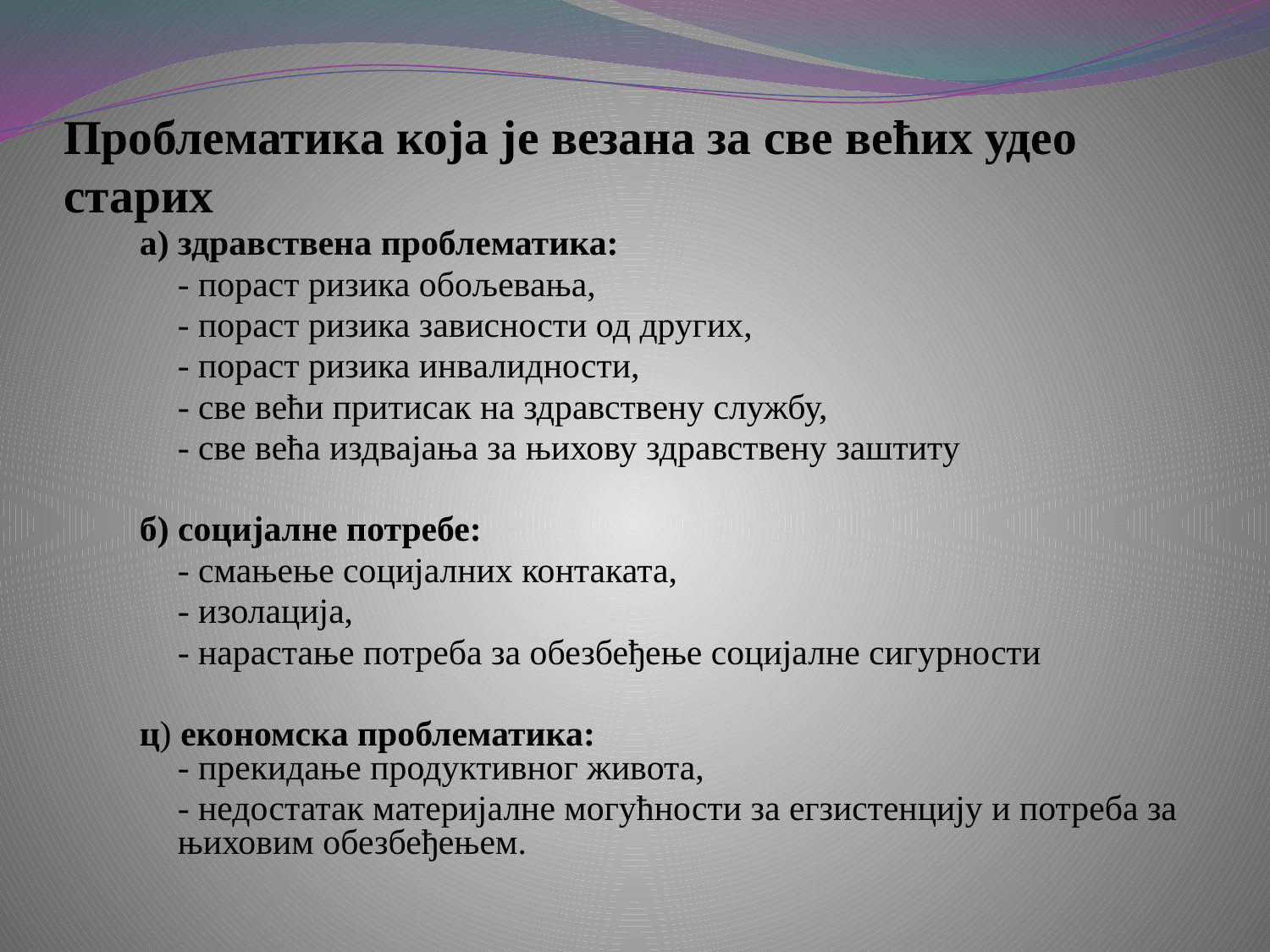

# Проблематика која је везана за све већих удео старих
а) здравствена проблематика:
	- пораст ризика обољевања,
	- пораст ризика зависности од других,
	- пораст ризика инвалидности,
	- све већи притисак на здравствену службу,
	- све већа издвајања за њихову здравствену заштиту

б) социјалне потребе:
	- смањење социјалних контаката,
	- изолација,
	- нарастање потреба за обезбеђење социјалне сигурности

ц) економска проблематика:
- прекидање продуктивног живота,
	- недостатак материјалне могућности за егзистенцију и потреба за њиховим обезбеђењем.